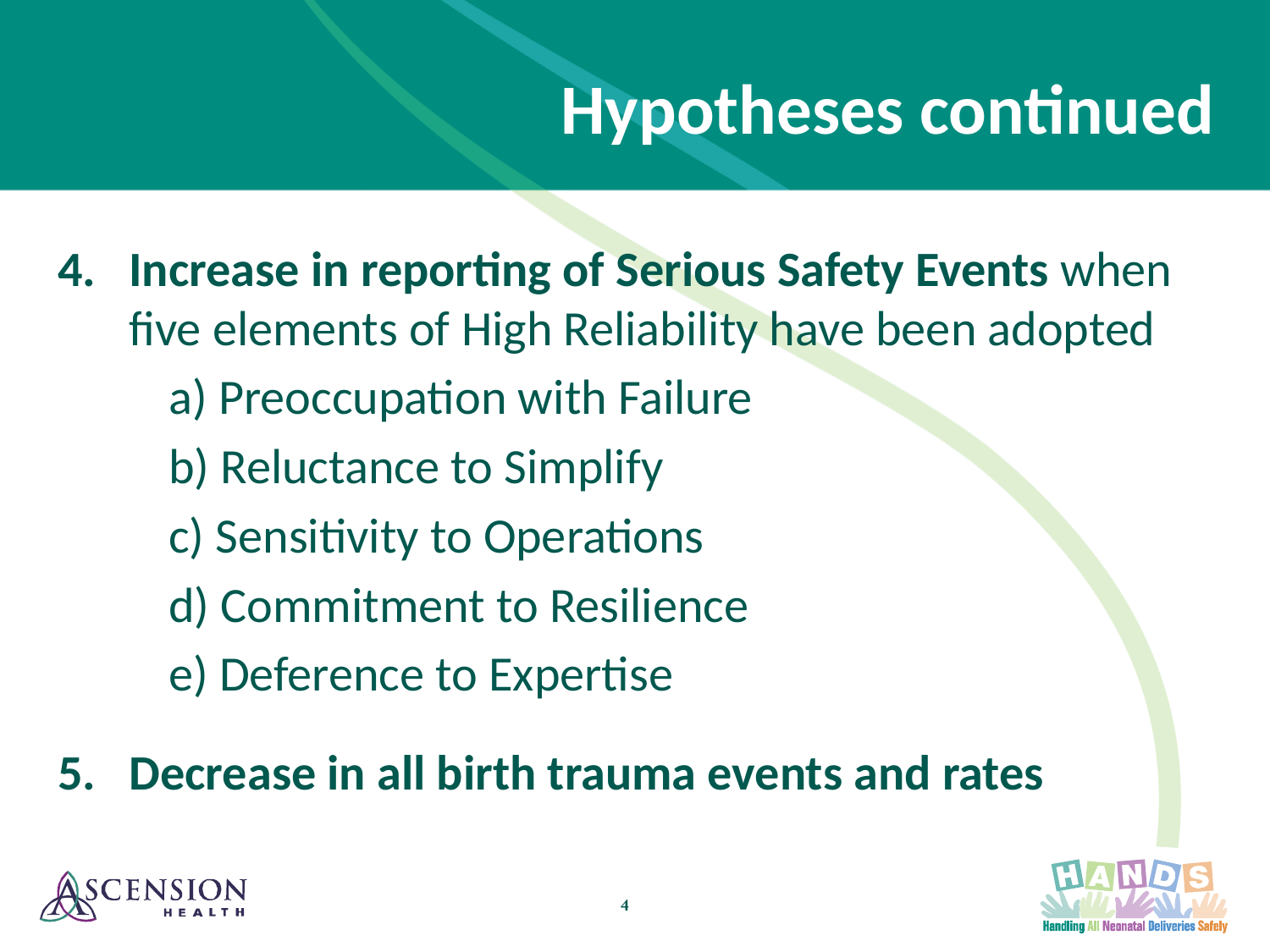

# Hypotheses continued
Increase in reporting of Serious Safety Events when five elements of High Reliability have been adopted
a) Preoccupation with Failure
b) Reluctance to Simplify
c) Sensitivity to Operations
d) Commitment to Resilience
e) Deference to Expertise

Decrease in all birth trauma events and rates